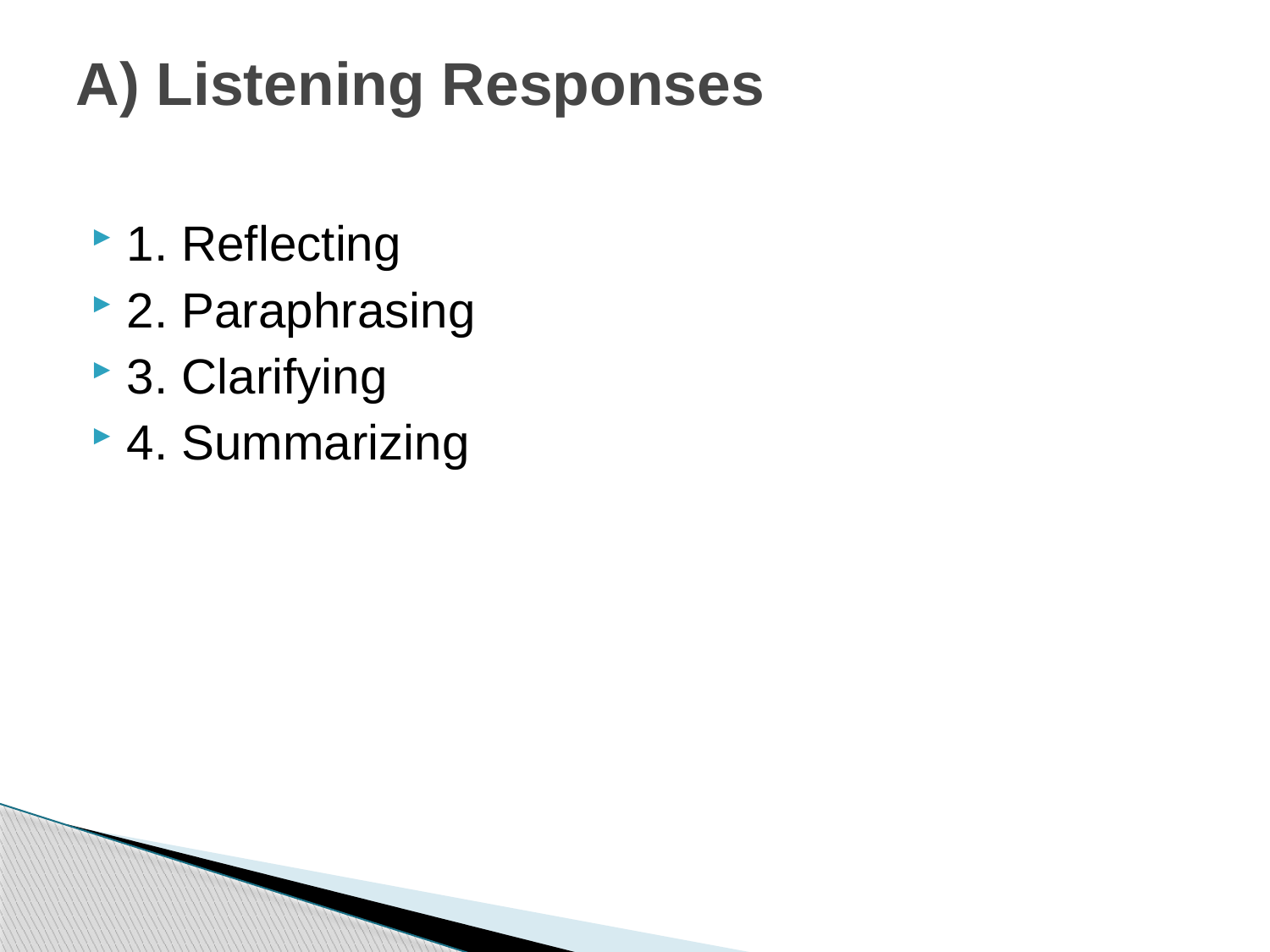

# A) Listening Responses
1. Reflecting
2. Paraphrasing
3. Clarifying
4. Summarizing